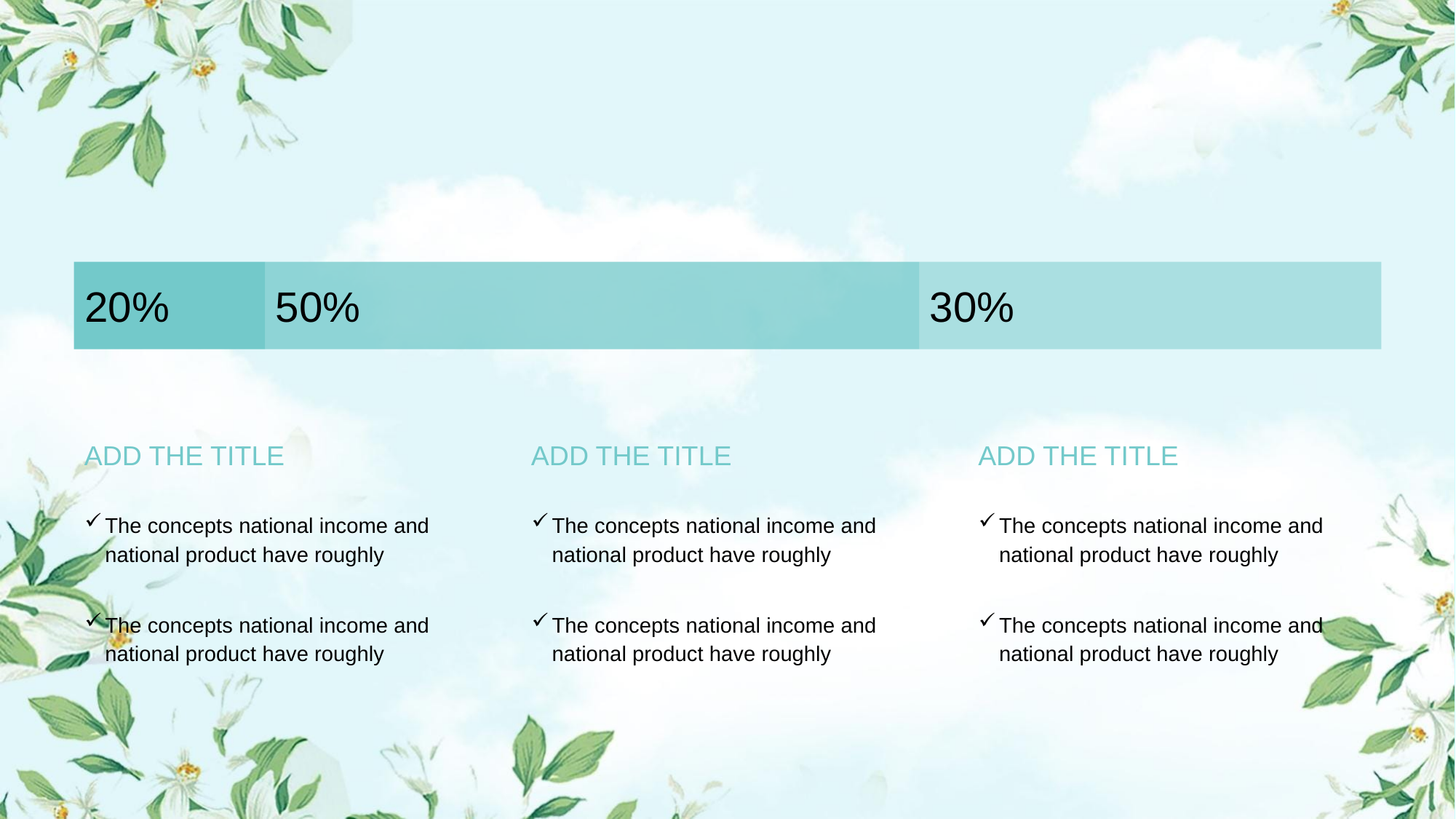

20%
50%
30%
ADD THE TITLE
ADD THE TITLE
ADD THE TITLE
The concepts national income and national product have roughly
The concepts national income and national product have roughly
The concepts national income and national product have roughly
The concepts national income and national product have roughly
The concepts national income and national product have roughly
The concepts national income and national product have roughly